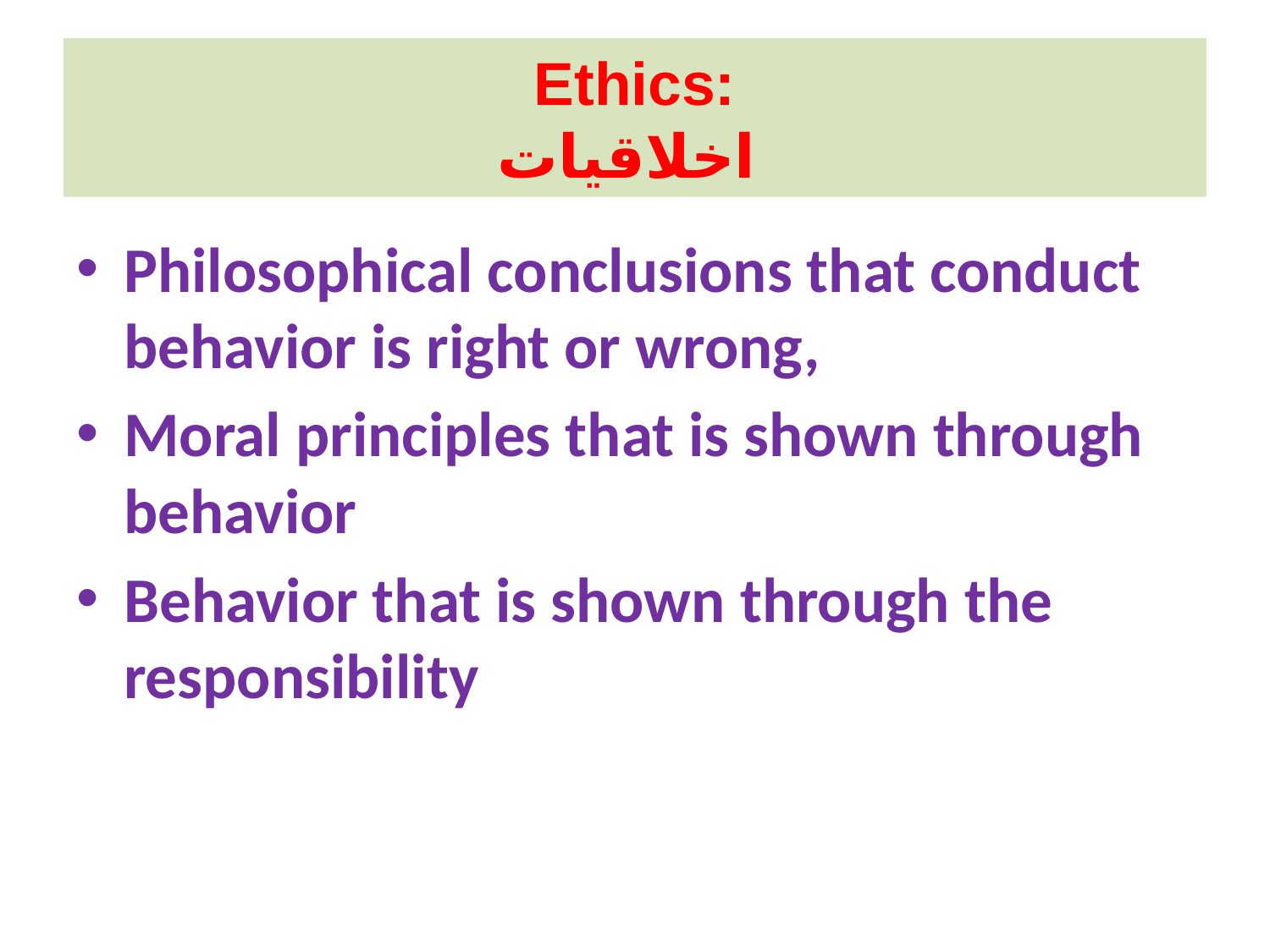

# Ethics: اخلاقیات
Philosophical conclusions that conduct behavior is right or wrong,
Moral principles that is shown through behavior
Behavior that is shown through the responsibility